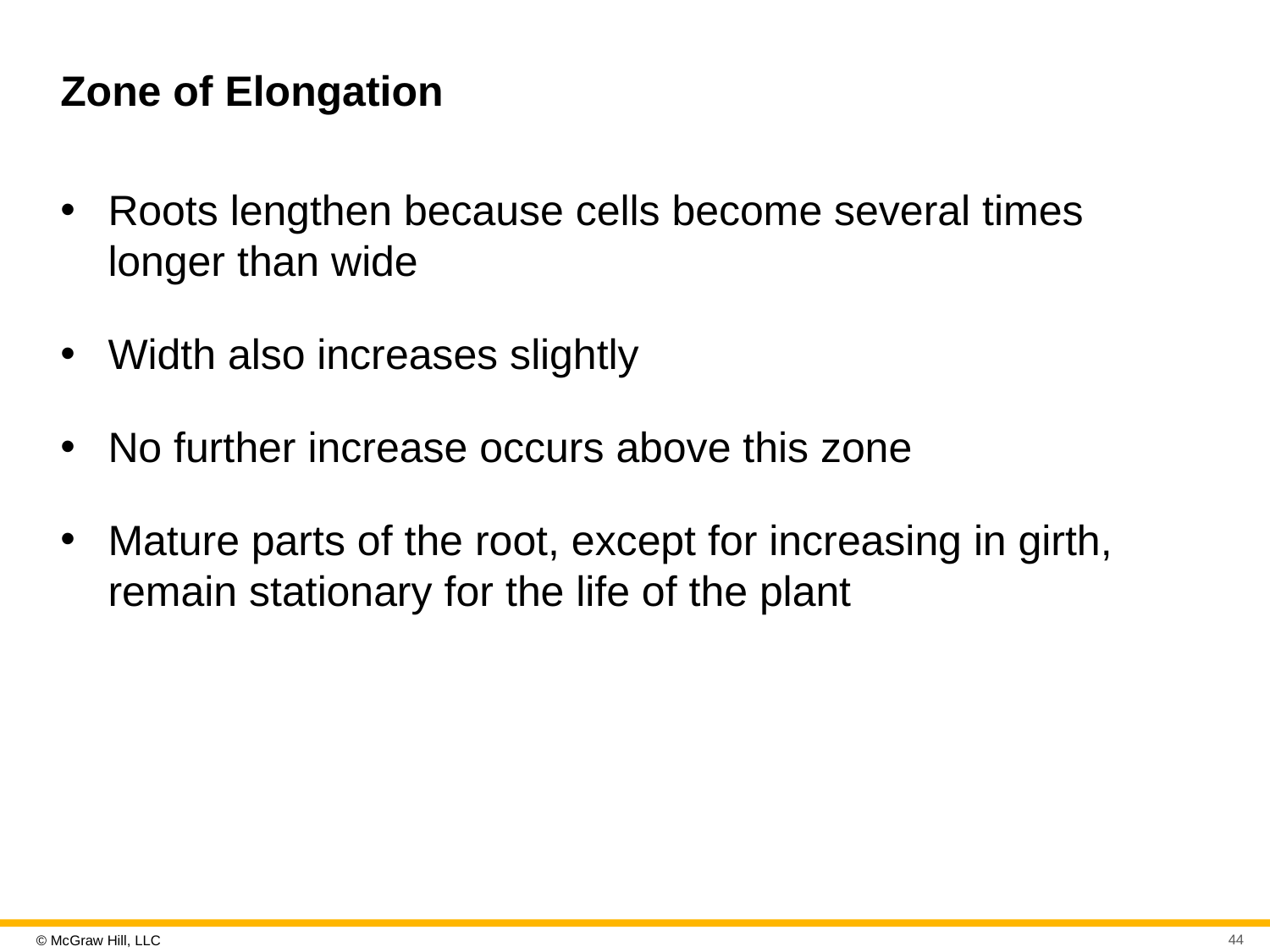

# Zone of Elongation
Roots lengthen because cells become several times longer than wide
Width also increases slightly
No further increase occurs above this zone
Mature parts of the root, except for increasing in girth, remain stationary for the life of the plant
44